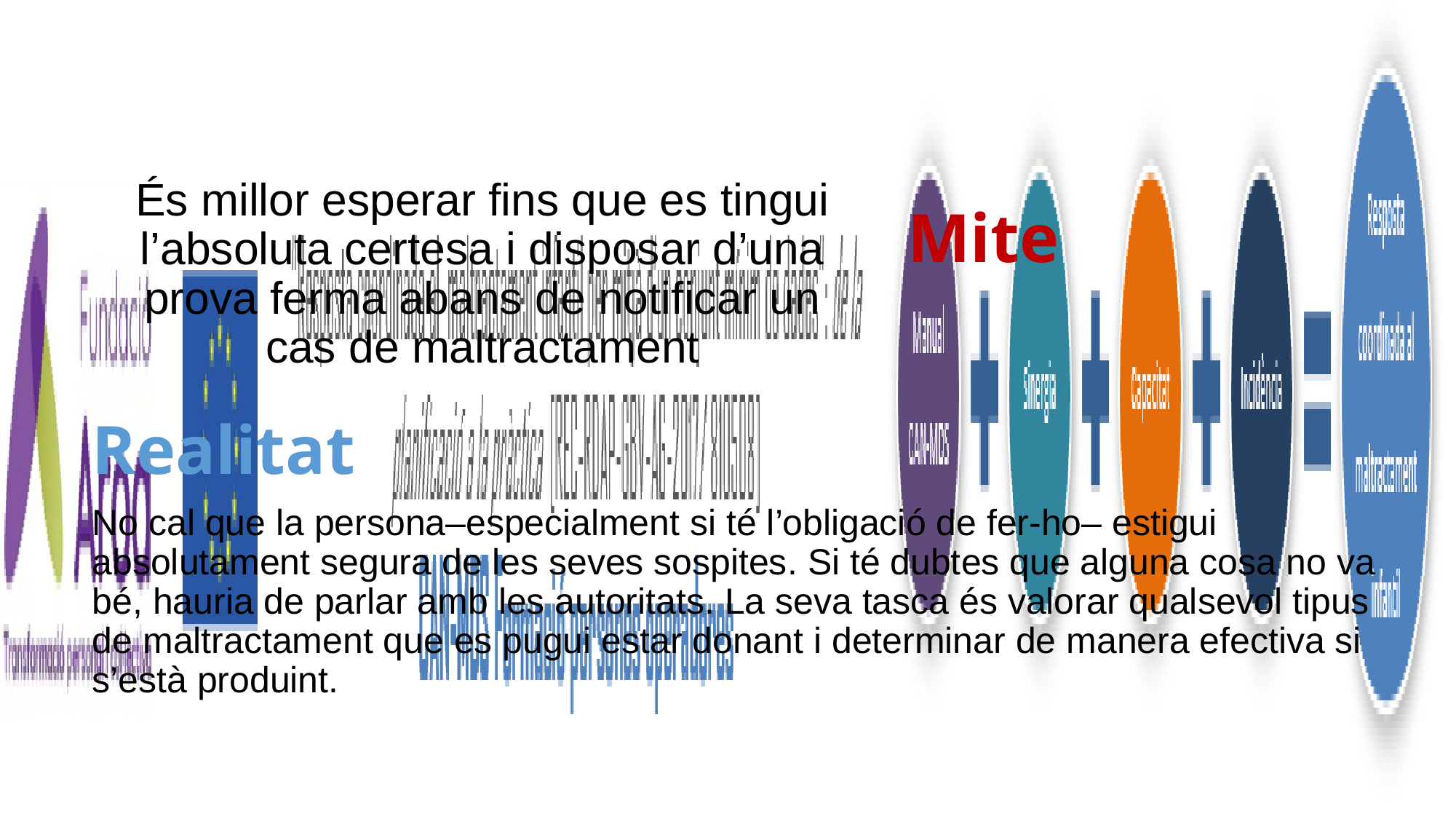

És millor esperar fins que es tingui l’absoluta certesa i disposar d’una prova ferma abans de notificar un cas de maltractament
Mite
Realitat
No cal que la persona–especialment si té l’obligació de fer-ho– estigui absolutament segura de les seves sospites. Si té dubtes que alguna cosa no va bé, hauria de parlar amb les autoritats. La seva tasca és valorar qualsevol tipus de maltractament que es pugui estar donant i determinar de manera efectiva si s’està produint.